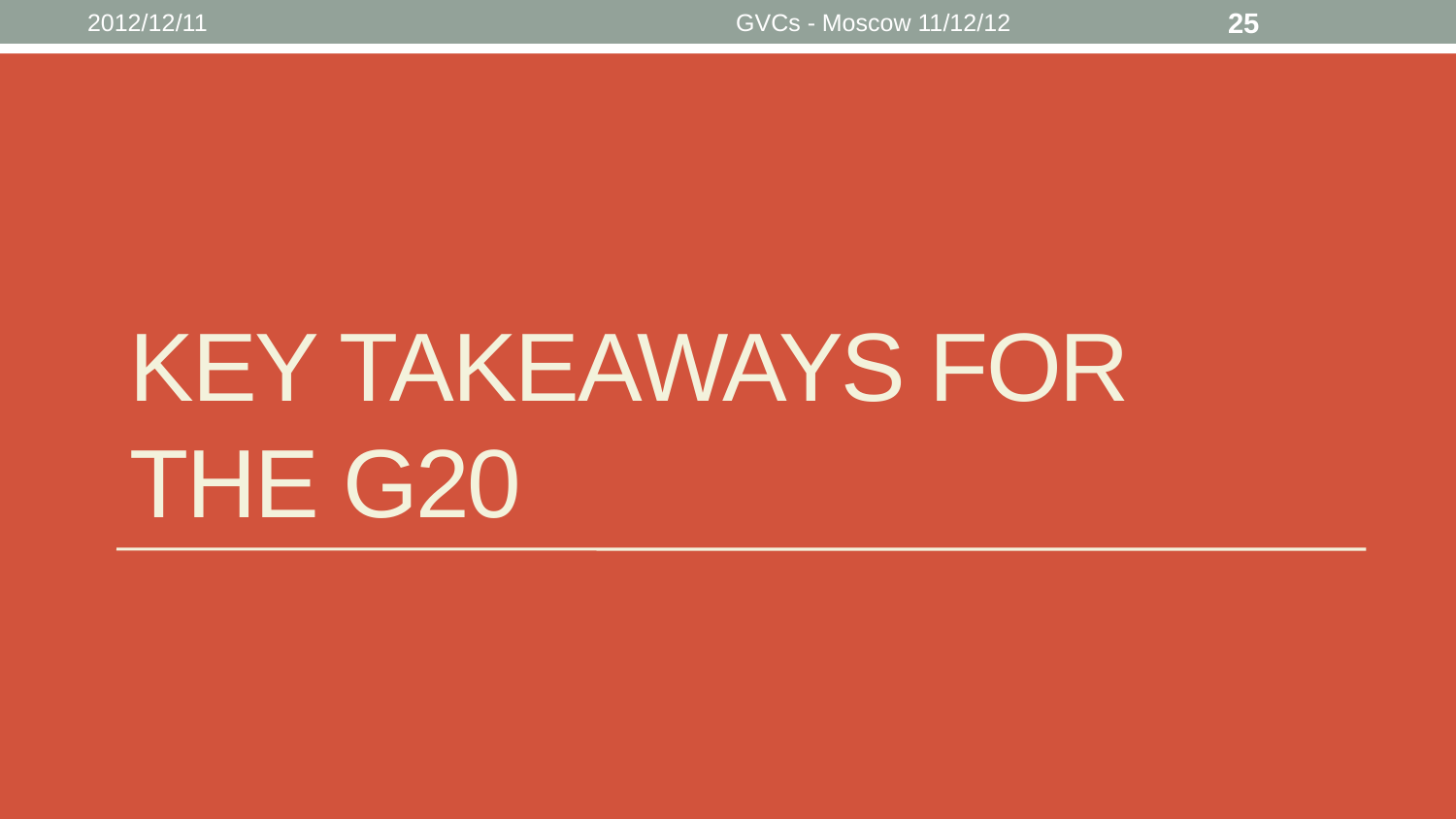

2012/12/11
GVCs - Moscow 11/12/12
25
# Key takeaways for the g20